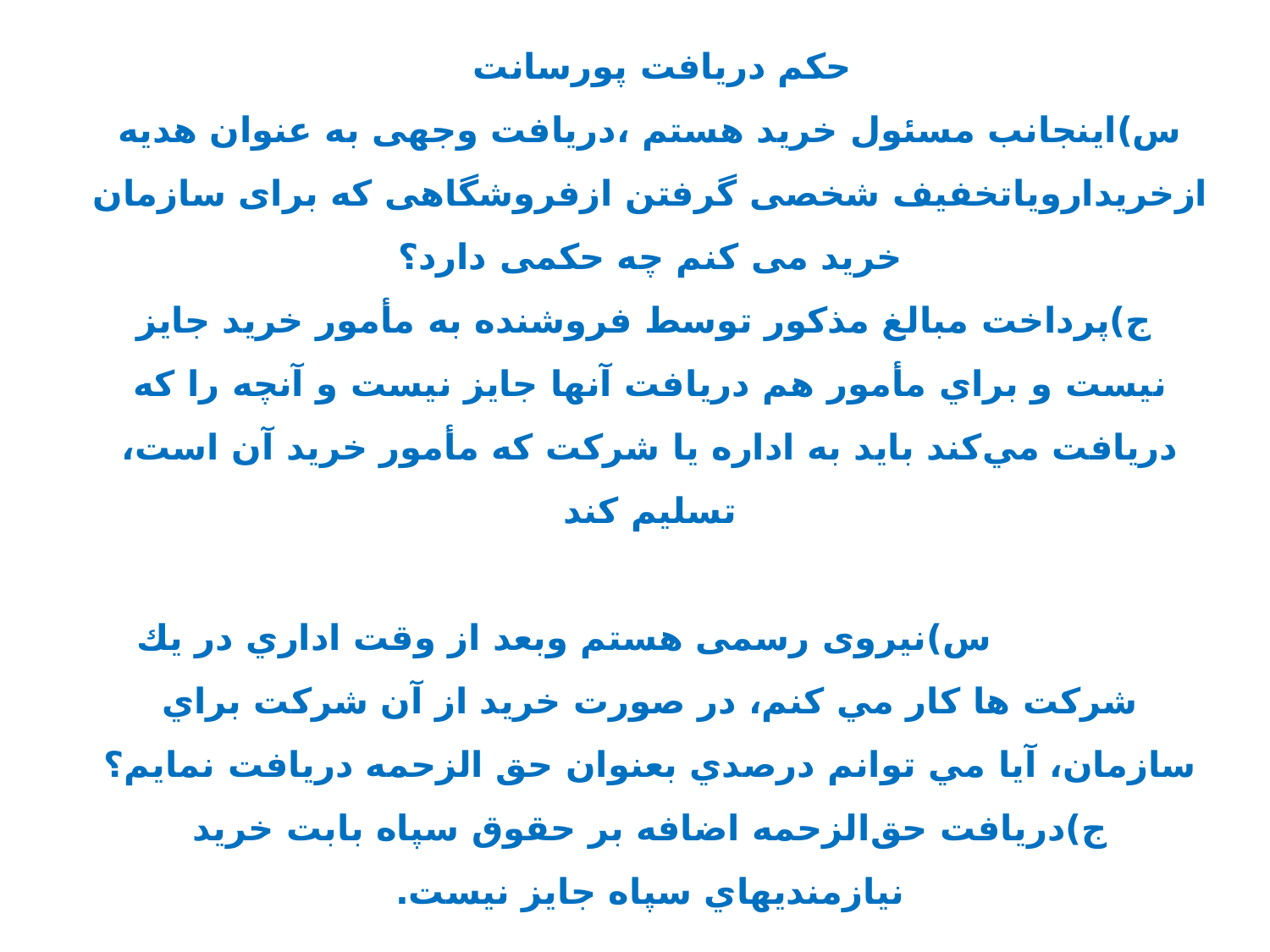

حکم دریافت پورسانت
س)اينجانب مسئول خريد هستم ،دریافت وجهی به عنوان هدیه ازخریدارویاتخفیف شخصی گرفتن ازفروشگاهی که برای سازمان خرید می کنم چه حکمی دارد؟
 ج)پرداخت مبالغ مذكور توسط فروشنده به مأمور خريد جايز نيست و براي مأمور هم دريافت آنها جايز نيست و آنچه را كه دريافت مي‌كند بايد به اداره يا شركت كه مأمور خريد آن است، تسليم كند

               س)نیروی رسمی هستم وبعد از وقت اداري در يك  شركت ها كار مي كنم، در صورت خريد از آن شركت براي سازمان، آيا مي توانم درصدي بعنوان حق الزحمه دريافت نمايم؟
ج)دريافت حق‌الزحمه اضافه بر حقوق سپاه بابت خريد نيازمنديهاي سپاه جايز نيست.